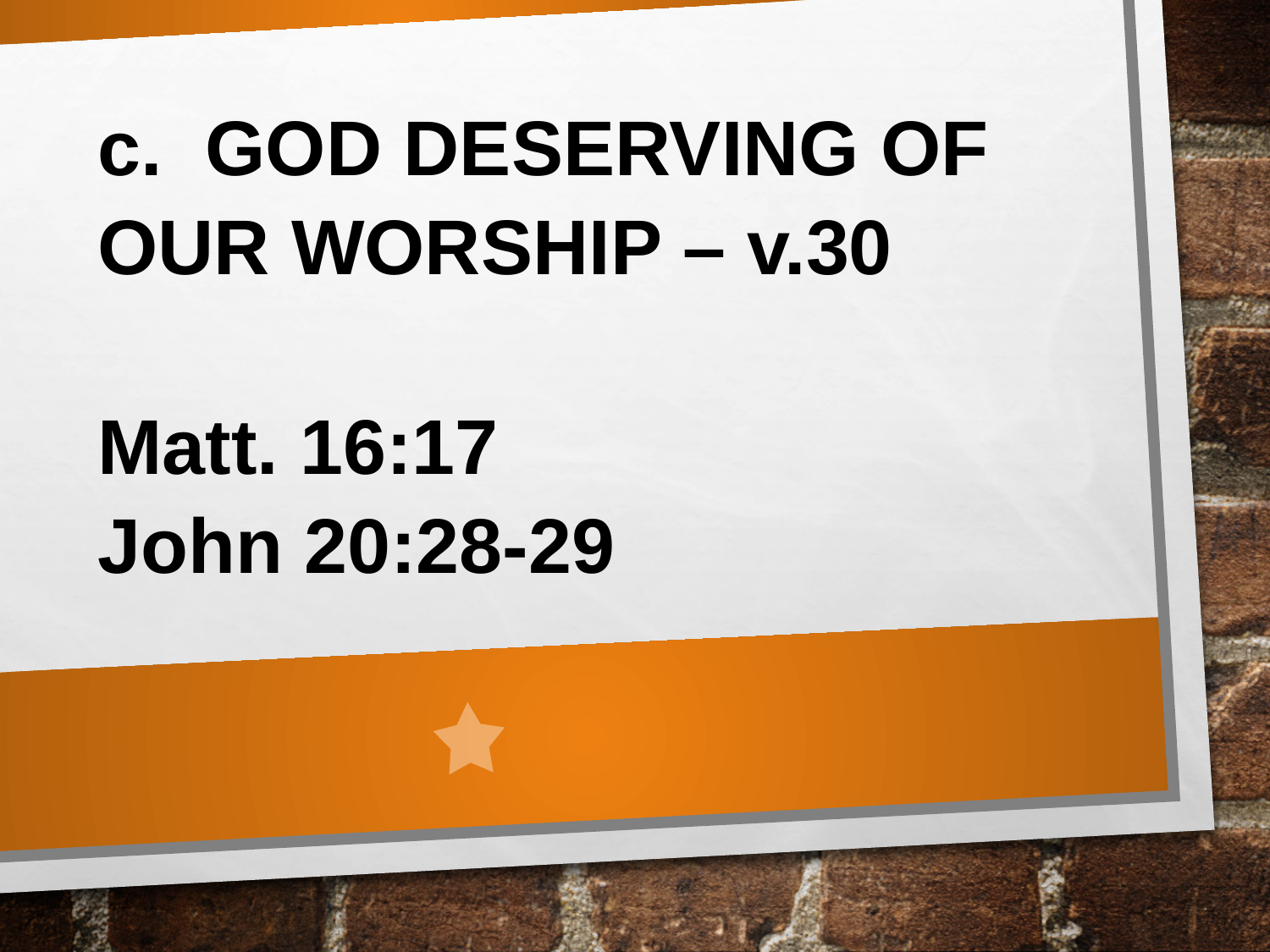

c.  GOD DESERVING OF OUR WORSHIP – v.30

Matt. 16:17
John 20:28-29